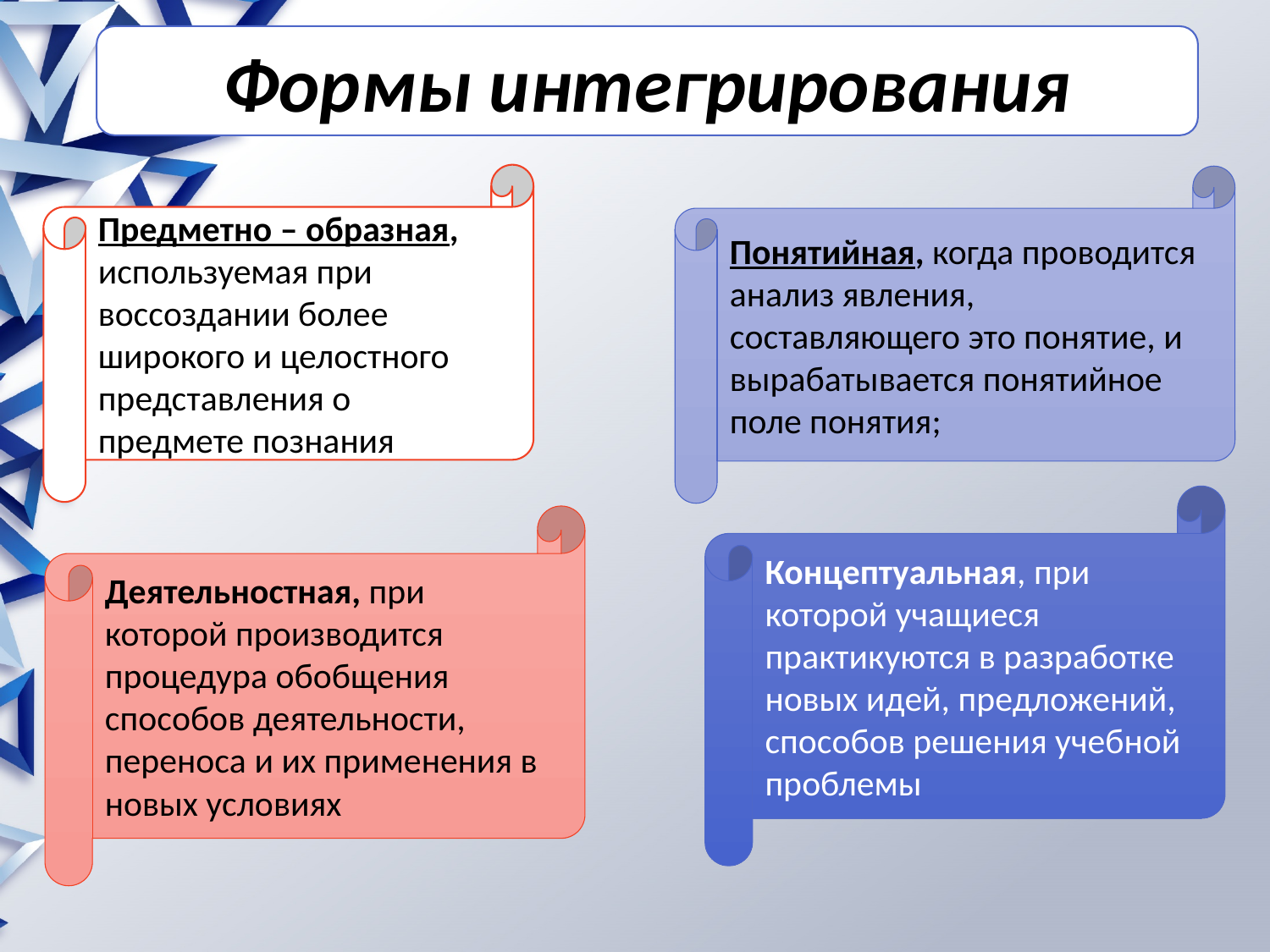

Формы интегрирования
Предметно – образная, используемая при воссоздании более широкого и целостного представления о предмете познания
Понятийная, когда проводится анализ явления, составляющего это понятие, и вырабатывается понятийное поле понятия;
Концептуальная, при которой учащиеся практикуются в разработке новых идей, предложений, способов решения учебной проблемы
Деятельностная, при которой производится процедура обобщения способов деятельности, переноса и их применения в новых условиях